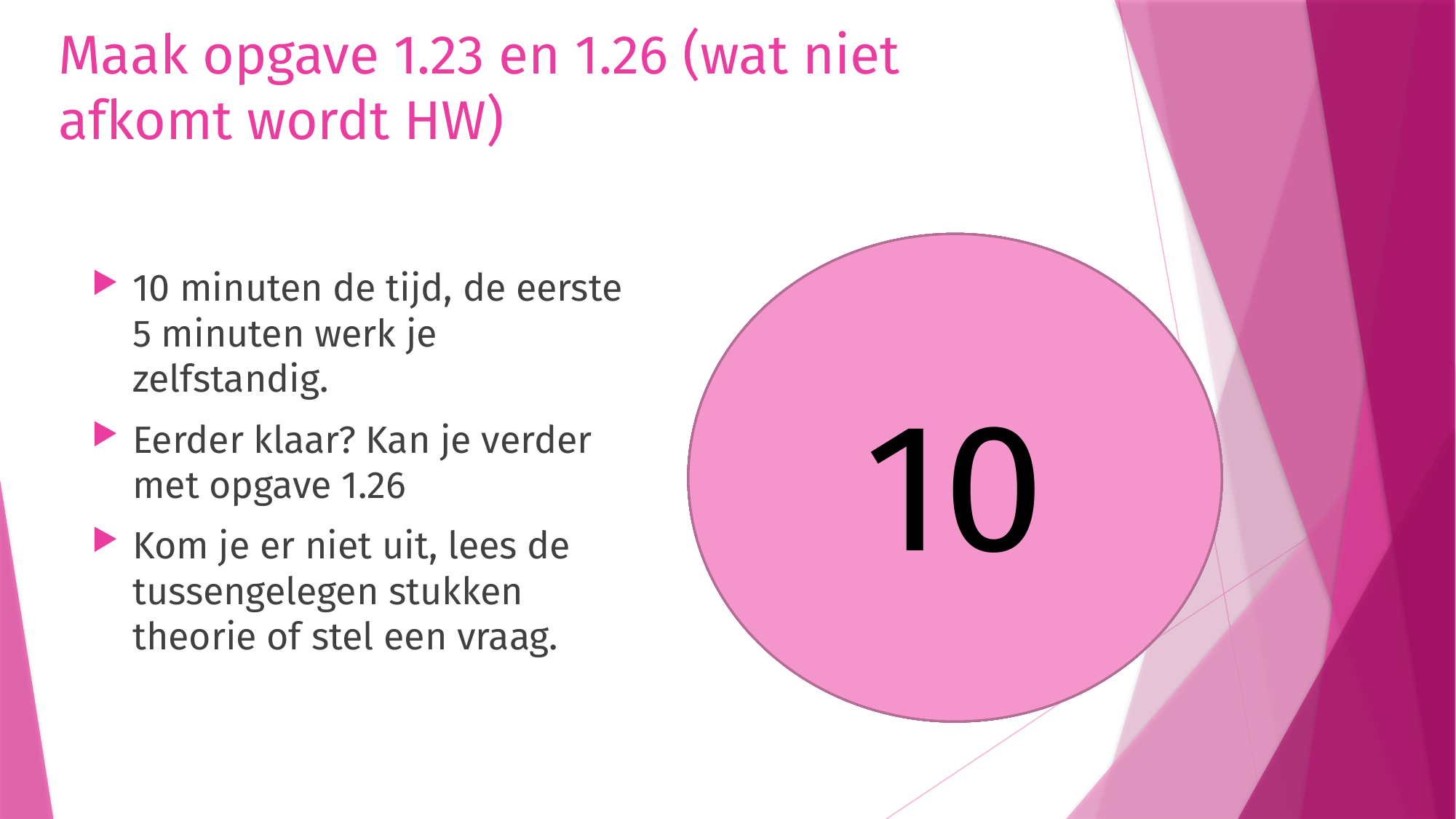

# Maak opgave 1.23 en 1.26 (wat niet afkomt wordt HW)
10
8
9
7
6
5
4
3
1
2
10 minuten de tijd, de eerste 5 minuten werk je zelfstandig.
Eerder klaar? Kan je verder met opgave 1.26
Kom je er niet uit, lees de tussengelegen stukken theorie of stel een vraag.